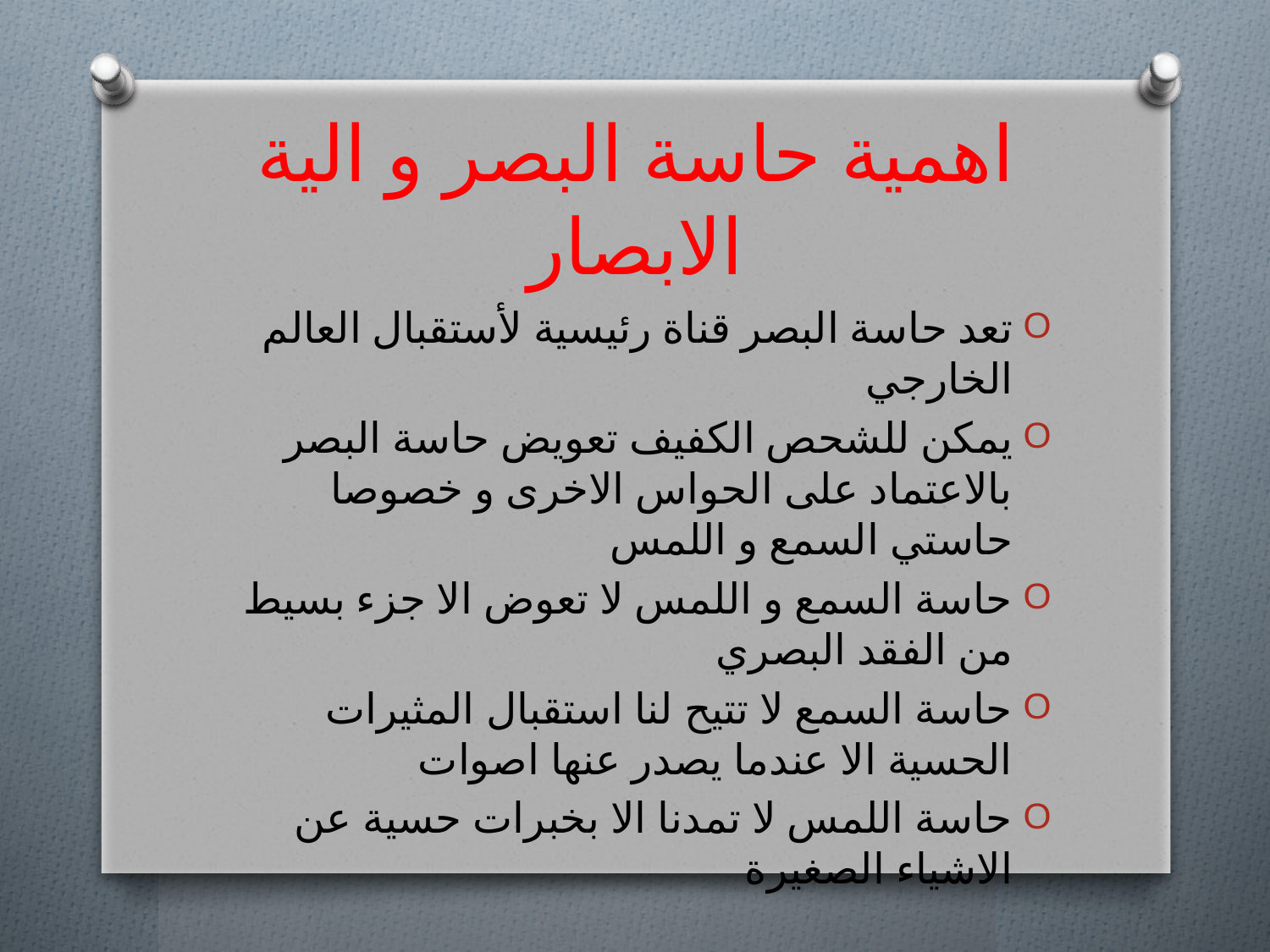

# اهمية حاسة البصر و الية الابصار
تعد حاسة البصر قناة رئيسية لأستقبال العالم الخارجي
يمكن للشحص الكفيف تعويض حاسة البصر بالاعتماد على الحواس الاخرى و خصوصا حاستي السمع و اللمس
حاسة السمع و اللمس لا تعوض الا جزء بسيط من الفقد البصري
حاسة السمع لا تتيح لنا استقبال المثيرات الحسية الا عندما يصدر عنها اصوات
حاسة اللمس لا تمدنا الا بخبرات حسية عن الاشياء الصغيرة